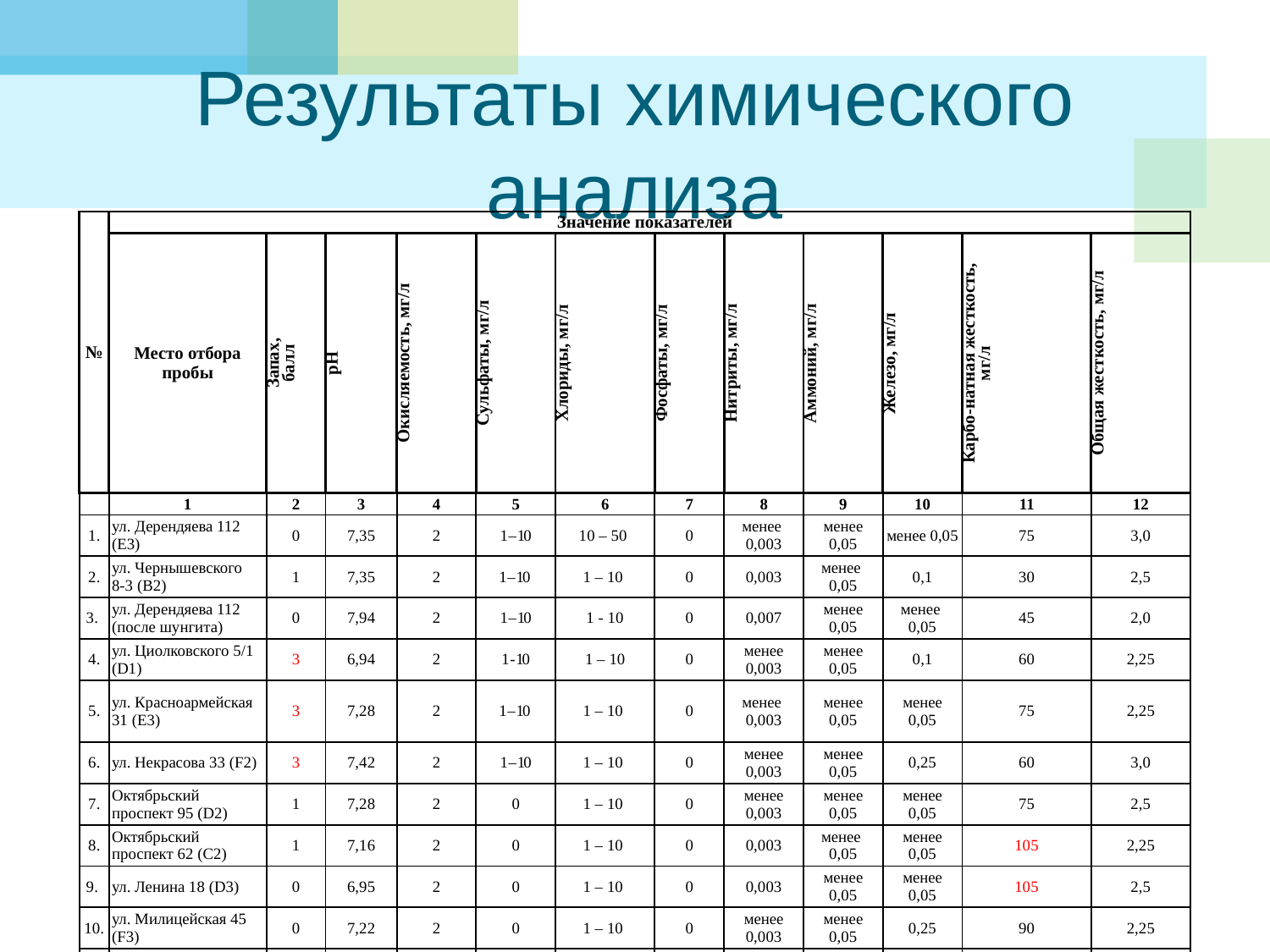

# Результаты химического анализа
| № | Значение показателей |  |  |  |  |  |  |  |  |  |  |  |
| --- | --- | --- | --- | --- | --- | --- | --- | --- | --- | --- | --- | --- |
|  | Место отбора пробы | Запах, балл | рН | Окисляемость, мг/л | Сульфаты, мг/л | Хлориды, мг/л | Фосфаты, мг/л | Нитриты, мг/л | Аммоний, мг/л | Железо, мг/л | Карбо-натная жесткость, мг/л | Общая жесткость, мг/л |
|  | 1 | 2 | 3 | 4 | 5 | 6 | 7 | 8 | 9 | 10 | 11 | 12 |
| 1. | ул. Дерендяева 112 (Е3) | 0 | 7,35 | 2 | 1 – 10 | 10 – 50 | 0 | менее 0,003 | менее 0,05 | менее 0,05 | 75 | 3,0 |
| 2. | ул. Чернышевского 8-3 (В2) | 1 | 7,35 | 2 | 1 – 10 | 1 – 10 | 0 | 0,003 | менее 0,05 | 0,1 | 30 | 2,5 |
| 3. | ул. Дерендяева 112 (после шунгита) | 0 | 7,94 | 2 | 1 – 10 | 1 - 10 | 0 | 0,007 | менее 0,05 | менее 0,05 | 45 | 2,0 |
| 4. | ул. Циолковского 5/1 (D1) | 3 | 6,94 | 2 | 1 - 10 | 1 – 10 | 0 | менее 0,003 | менее 0,05 | 0,1 | 60 | 2,25 |
| 5. | ул. Красноармейская 31 (Е3) | 3 | 7,28 | 2 | 1 – 10 | 1 – 10 | 0 | менее 0,003 | менее 0,05 | менее 0,05 | 75 | 2,25 |
| 6. | ул. Некрасова 33 (F2) | 3 | 7,42 | 2 | 1 – 10 | 1 – 10 | 0 | менее 0,003 | менее 0,05 | 0,25 | 60 | 3,0 |
| 7. | Октябрьский проспект 95 (D2) | 1 | 7,28 | 2 | 0 | 1 – 10 | 0 | менее 0,003 | менее 0,05 | менее 0,05 | 75 | 2,5 |
| 8. | Октябрьский проспект 62 (С2) | 1 | 7,16 | 2 | 0 | 1 – 10 | 0 | 0,003 | менее 0,05 | менее 0,05 | 105 | 2,25 |
| 9. | ул. Ленина 18 (D3) | 0 | 6,95 | 2 | 0 | 1 – 10 | 0 | 0,003 | менее 0,05 | менее 0,05 | 105 | 2,5 |
| 10. | ул. Милицейская 45 (F3) | 0 | 7,22 | 2 | 0 | 1 – 10 | 0 | менее 0,003 | менее 0,05 | 0,25 | 90 | 2,25 |
| 11. | ул. Конева 5 – 1 (Е1) | 1 | 6,81 | 0 | 0 | 1 – 10 | 0 | менее 0,003 | менее 0,05 | менее 0,05 | 90 | 1,5 |
| 12. | ул. Энергетиков 42 (С3) | 0 | 6,65 | 12 | 1-10 | 1-10 | более 0,1 | 0,003 | 0 | 0 | 30 | 1,5 |
| 13. | ул. Щорса 50 (F1) | 0 | 6,72 | 12 | 1-10 | 1-10 | 0 | 0,003 | 0 | 0,1 | 30 | 2,75 |
| 14. | ул. Ленина 198 (F3) | 1 | 6,83 | 16 и выше | 1-10 | 1-10 | более 0,1 | менее 0,003 | 0,03-0,25 | 0,5 | 60 | 1,75 |
| 15. | ул. Сурикова 11 (Е2) | 2 | 7,62 | 2 | 1-10 | 1-10 | 0 | 0 | 0,03-0,25 | менее 0,05 | 75 | 1,25 |